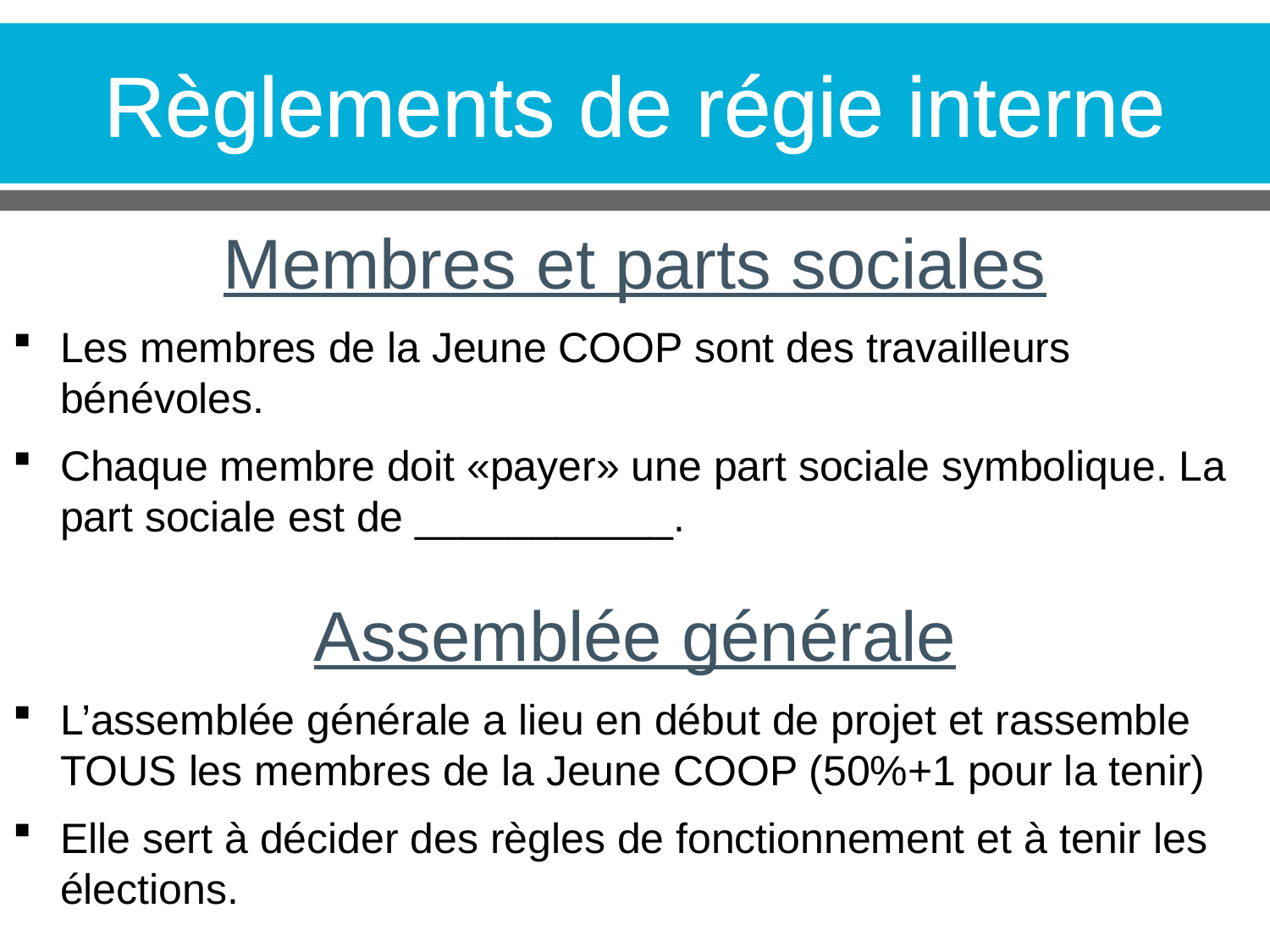

# Règlements de régie interne
Membres et parts sociales

Les membres de la Jeune COOP sont des travailleurs bénévoles.

Chaque membre doit «payer» une part sociale symbolique. La part sociale est de ___________.

Assemblée générale

L’assemblée générale a lieu en début de projet et rassemble TOUS les membres de la Jeune COOP (50%+1 pour la tenir)

Elle sert à décider des règles de fonctionnement et à tenir les élections.